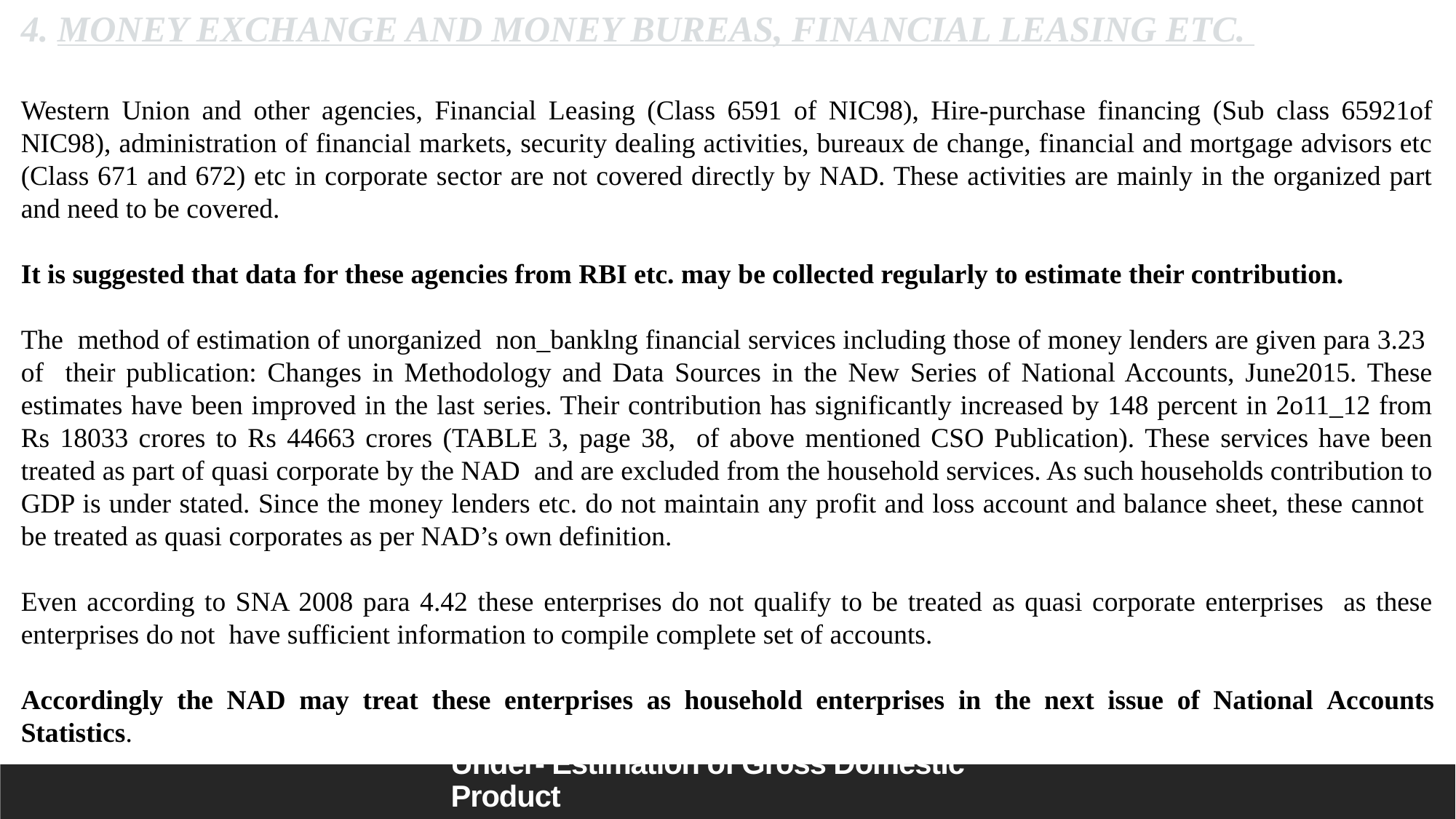

4. MONEY EXCHANGE AND MONEY BUREAS, FINANCIAL LEASING ETC.

Western Union and other agencies, Financial Leasing (Class 6591 of NIC98), Hire-purchase financing (Sub class 65921of NIC98), administration of financial markets, security dealing activities, bureaux de change, financial and mortgage advisors etc (Class 671 and 672) etc in corporate sector are not covered directly by NAD. These activities are mainly in the organized part and need to be covered.

It is suggested that data for these agencies from RBI etc. may be collected regularly to estimate their contribution.

The  method of estimation of unorganized  non_banklng financial services including those of money lenders are given para 3.23  of  their publication: Changes in Methodology and Data Sources in the New Series of National Accounts, June2015. These estimates have been improved in the last series. Their contribution has significantly increased by 148 percent in 2o11_12 from Rs 18033 crores to Rs 44663 crores (TABLE 3, page 38,  of above mentioned CSO Publication). These services have been treated as part of quasi corporate by the NAD  and are excluded from the household services. As such households contribution to GDP is under stated. Since the money lenders etc. do not maintain any profit and loss account and balance sheet, these cannot  be treated as quasi corporates as per NAD’s own definition.

Even according to SNA 2008 para 4.42 these enterprises do not qualify to be treated as quasi corporate enterprises  as these enterprises do not  have sufficient information to compile complete set of accounts.

Accordingly the NAD may treat these enterprises as household enterprises in the next issue of National Accounts Statistics.

Under- Estimation of Gross Domestic Product